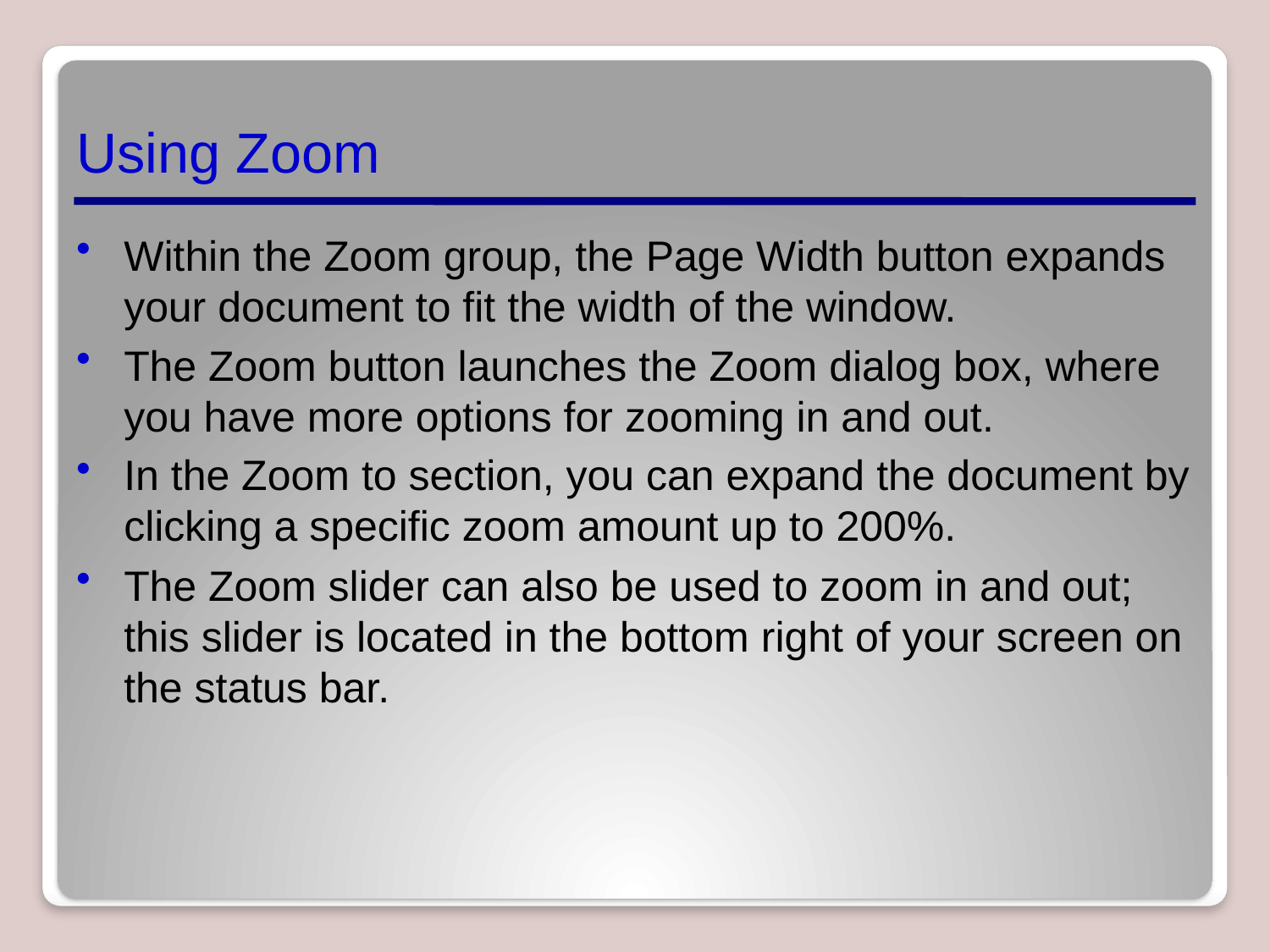

# Using Zoom
Within the Zoom group, the Page Width button expands your document to fit the width of the window.
The Zoom button launches the Zoom dialog box, where you have more options for zooming in and out.
In the Zoom to section, you can expand the document by clicking a specific zoom amount up to 200%.
The Zoom slider can also be used to zoom in and out; this slider is located in the bottom right of your screen on the status bar.